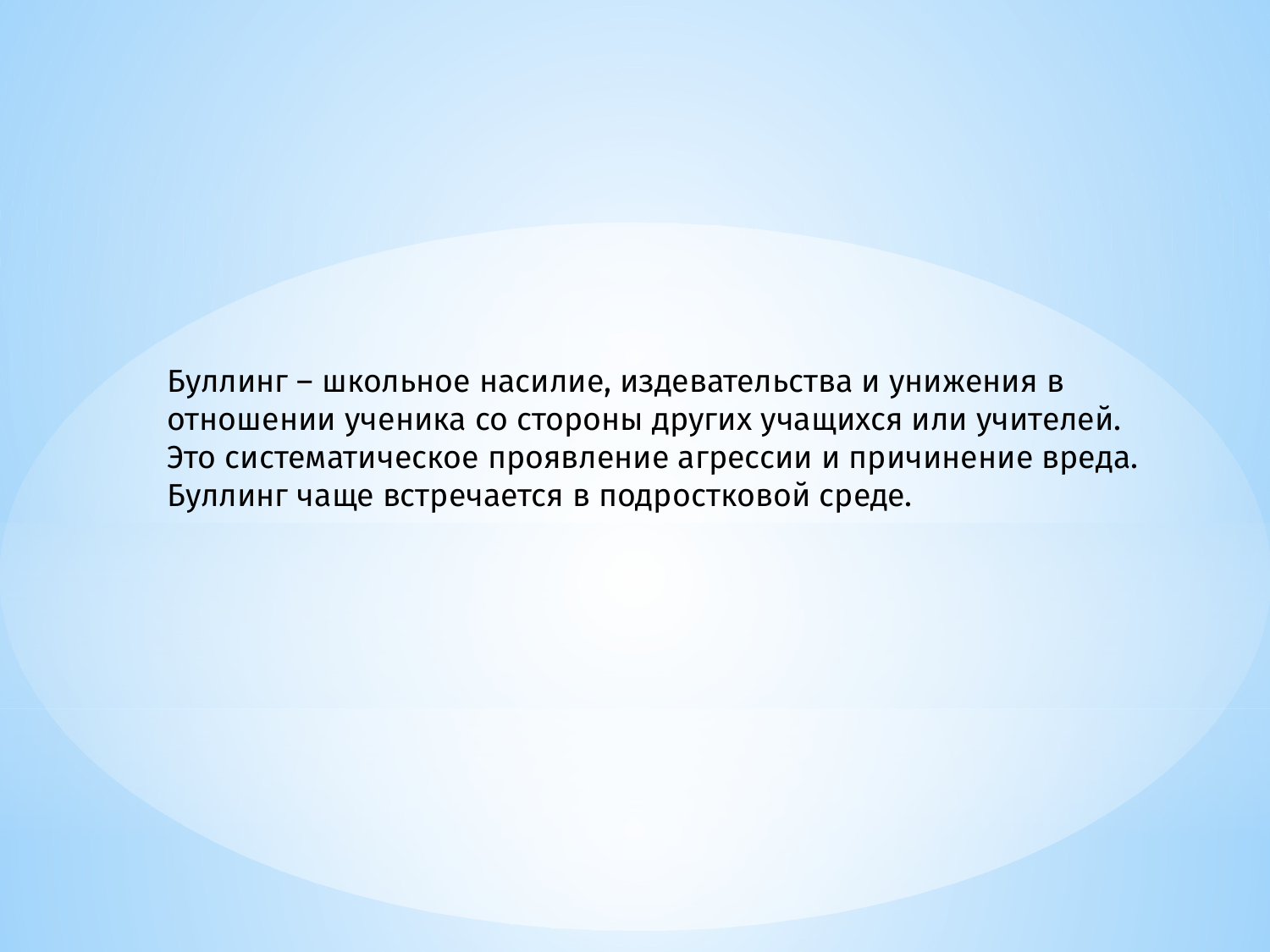

Буллинг – школьное насилие, издевательства и унижения в отношении ученика со стороны других учащихся или учителей. Это систематическое проявление агрессии и причинение вреда. Буллинг чаще встречается в подростковой среде.